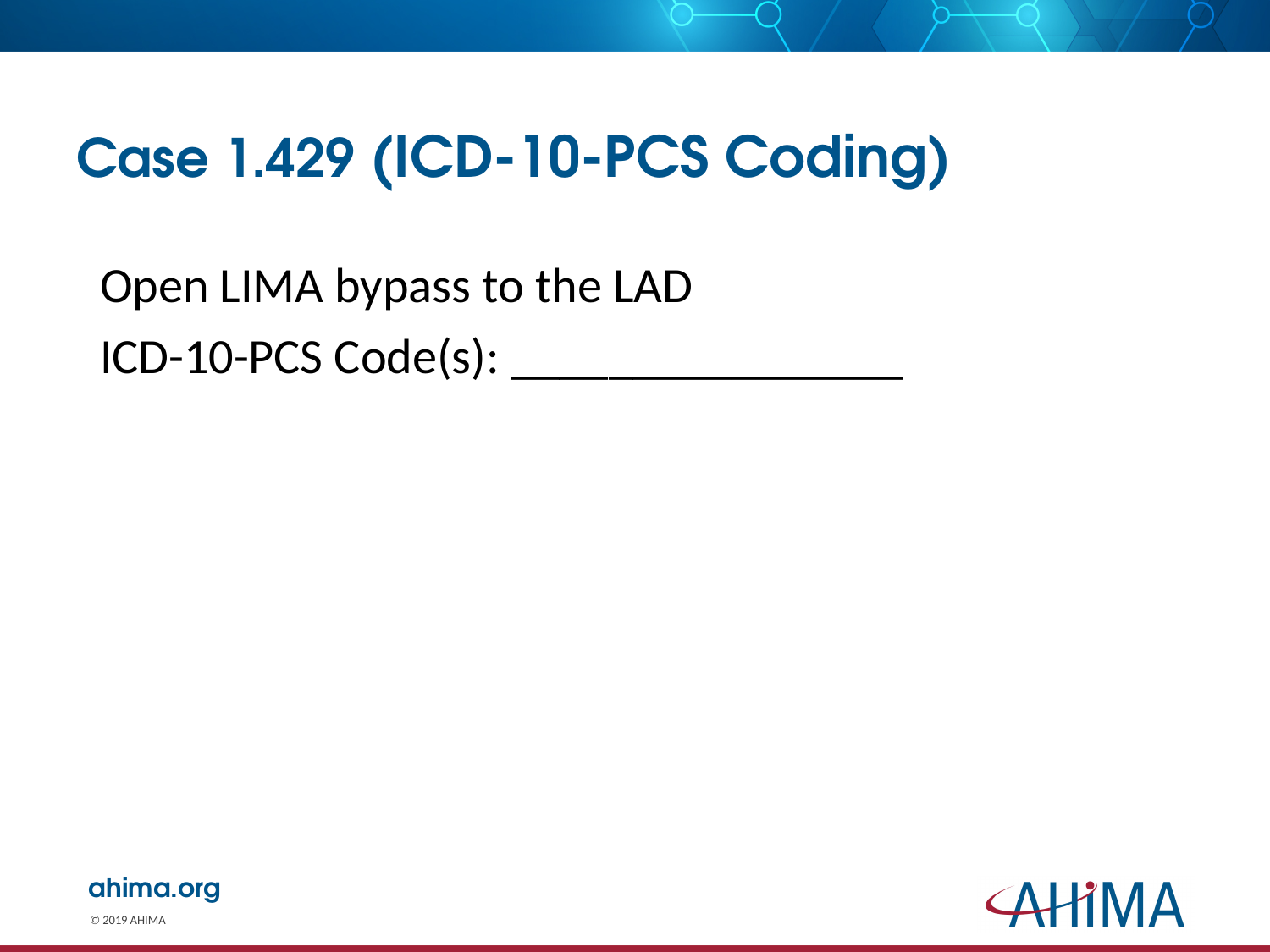

# Case 1.429 (ICD-10-PCS Coding)
Open LIMA bypass to the LAD
ICD-10-PCS Code(s): ________________